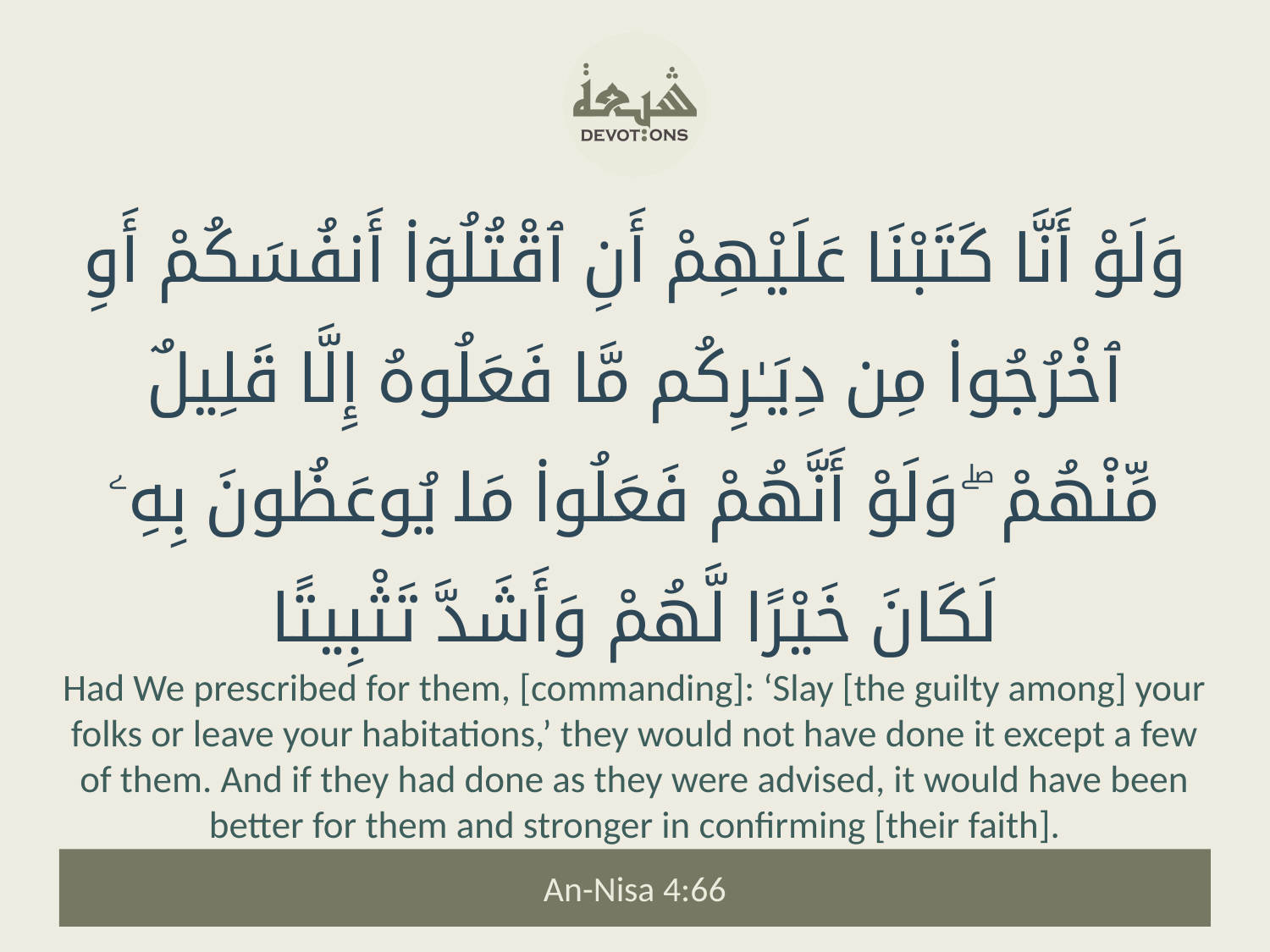

وَلَوْ أَنَّا كَتَبْنَا عَلَيْهِمْ أَنِ ٱقْتُلُوٓا۟ أَنفُسَكُمْ أَوِ ٱخْرُجُوا۟ مِن دِيَـٰرِكُم مَّا فَعَلُوهُ إِلَّا قَلِيلٌ مِّنْهُمْ ۖ وَلَوْ أَنَّهُمْ فَعَلُوا۟ مَا يُوعَظُونَ بِهِۦ لَكَانَ خَيْرًا لَّهُمْ وَأَشَدَّ تَثْبِيتًا
Had We prescribed for them, [commanding]: ‘Slay [the guilty among] your folks or leave your habitations,’ they would not have done it except a few of them. And if they had done as they were advised, it would have been better for them and stronger in confirming [their faith].
An-Nisa 4:66